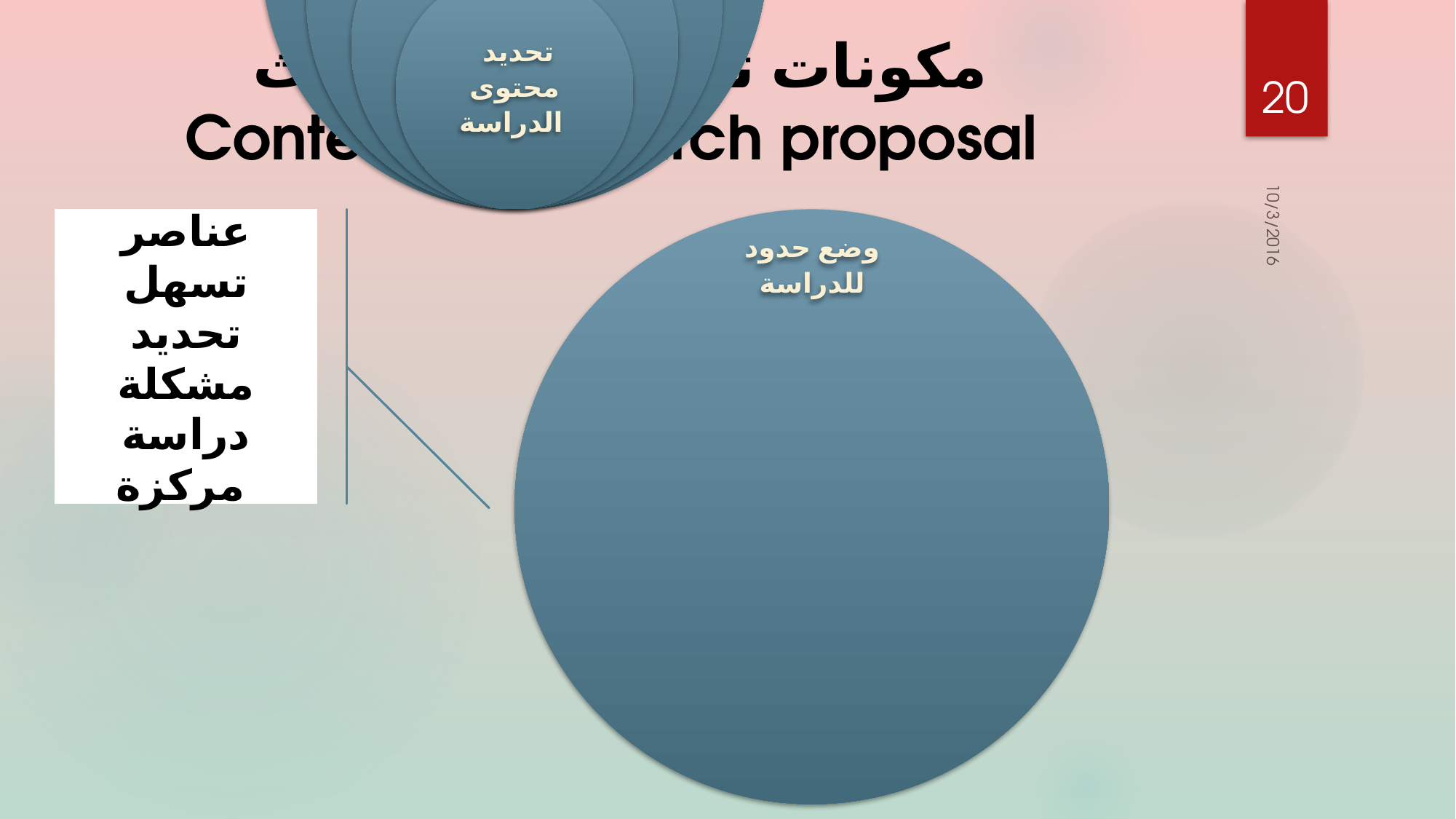

# مكونات تصور خطة البحث Content of research proposal
20
عناصر تسهل تحديد مشكلة دراسة مركزة
وضع حدود للدراسة
 تحديد محتوى الدراسة
10/3/2016